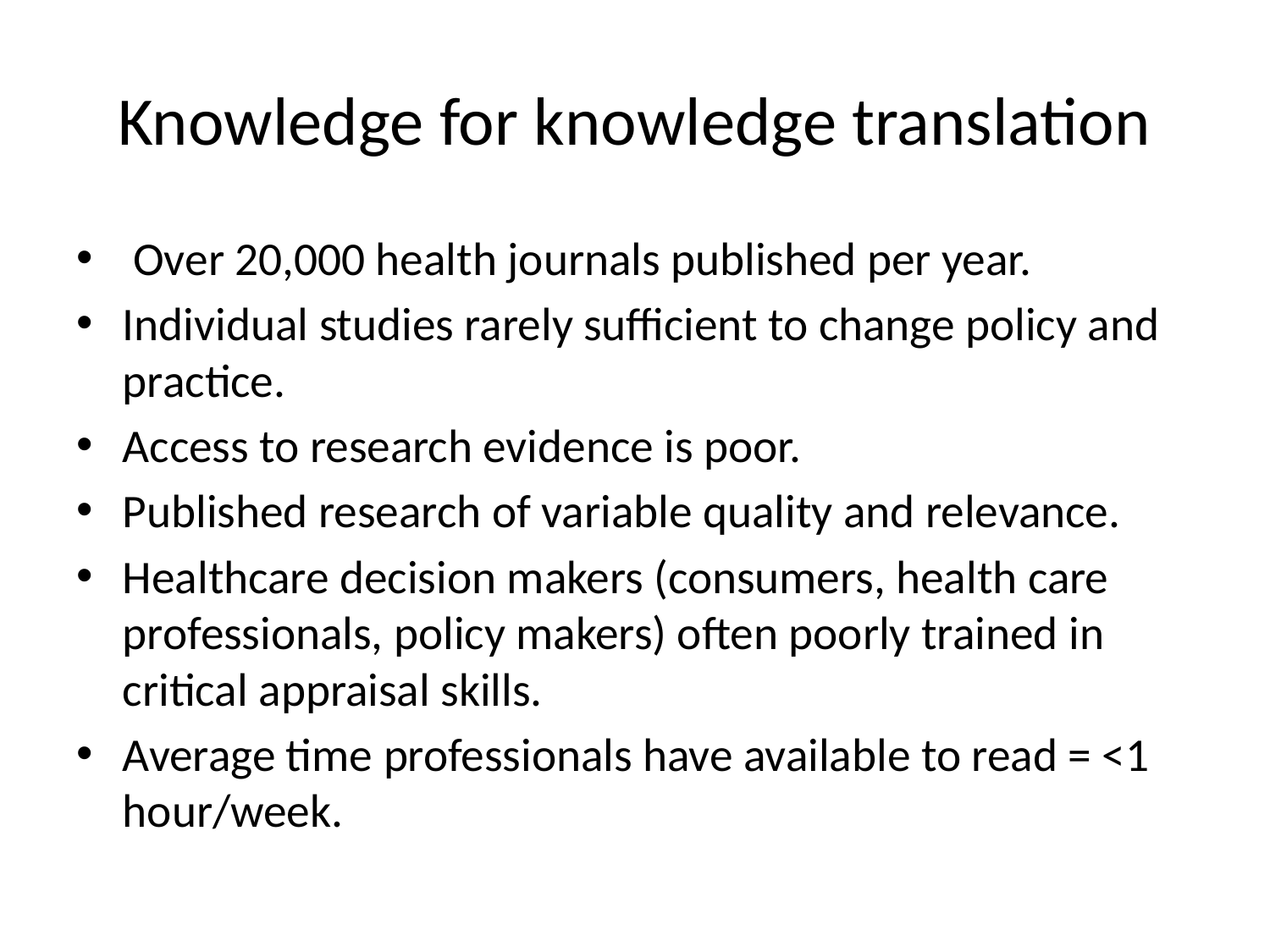

# Knowledge for knowledge translation
 Over 20,000 health journals published per year.
Individual studies rarely sufficient to change policy and practice.
Access to research evidence is poor.
Published research of variable quality and relevance.
Healthcare decision makers (consumers, health care professionals, policy makers) often poorly trained in critical appraisal skills.
Average time professionals have available to read = <1 hour/week.